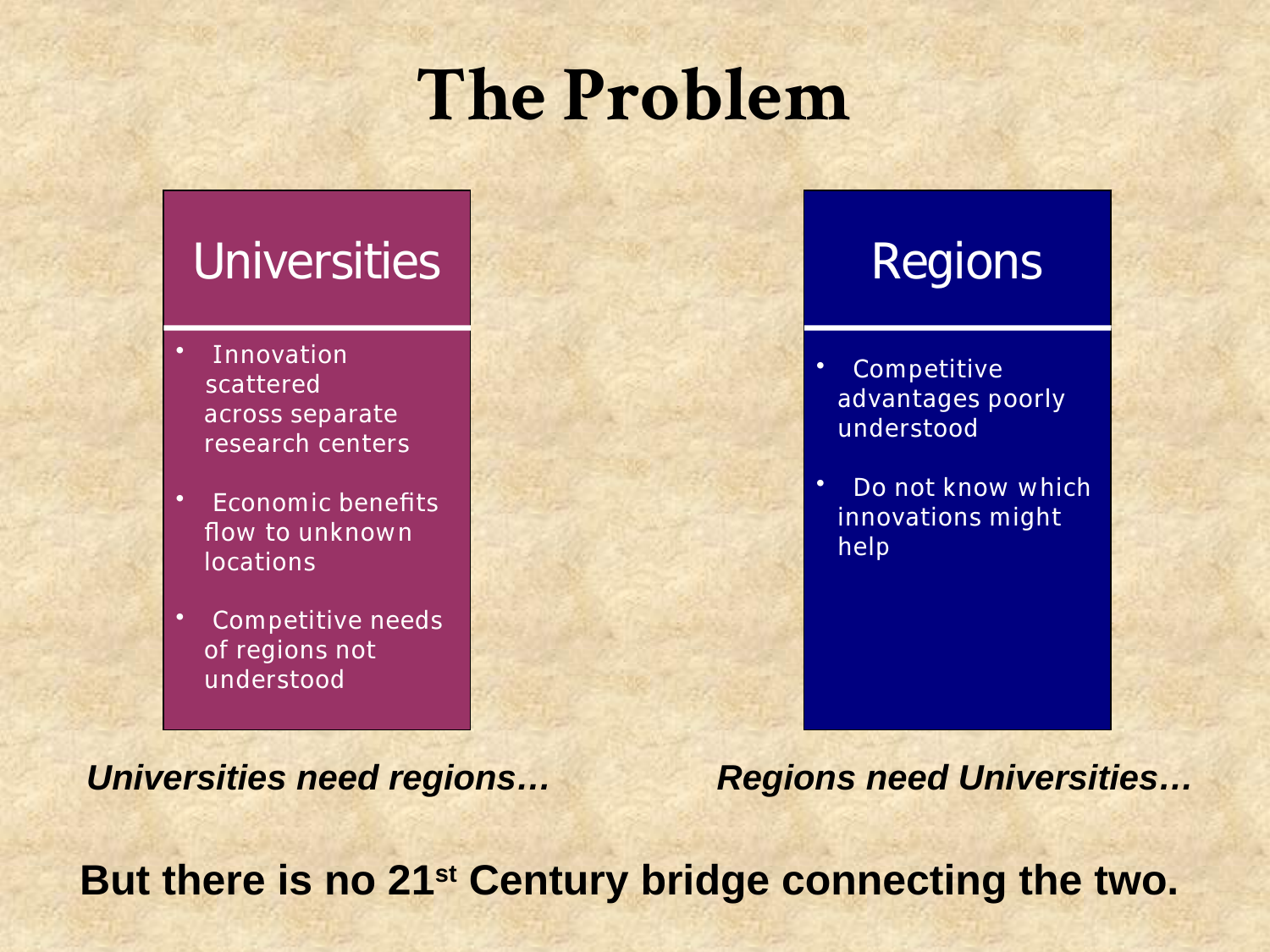

The Problem
Universities
Regions

 Innovation scattered
    across separate
    research centers

 Economic benefits
    flow to unknown
    locations

 Competitive needs
    of regions not
    understood

 Competitive
   advantages poorly
   understood

 Do not know which
   innovations might
   help

Universities need regions…
Regions need Universities…
But there is no 21st Century bridge connecting the two.